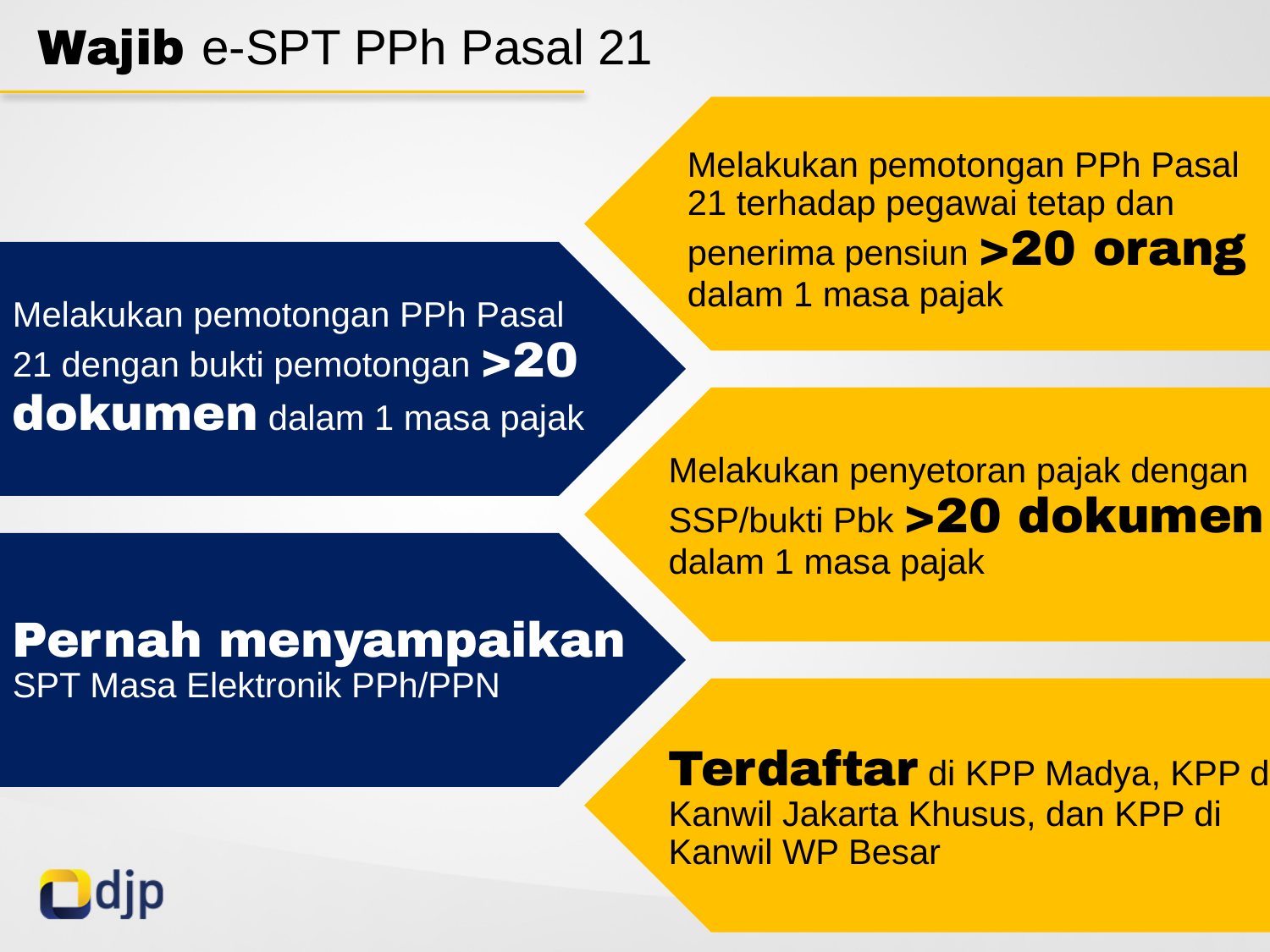

Wajib e-SPT PPh Pasal 21

Melakukan pemotongan PPh Pasal 21 terhadap pegawai tetap dan penerima pensiun >20 orang dalam 1 masa pajak
Melakukan pemotongan PPh Pasal 21 dengan bukti pemotongan >20 dokumen dalam 1 masa pajak

Melakukan penyetoran pajak dengan SSP/bukti Pbk >20 dokumen dalam 1 masa pajak

Pernah menyampaikan SPT Masa Elektronik PPh/PPN

Terdaftar di KPP Madya, KPP di Kanwil Jakarta Khusus, dan KPP di Kanwil WP Besar